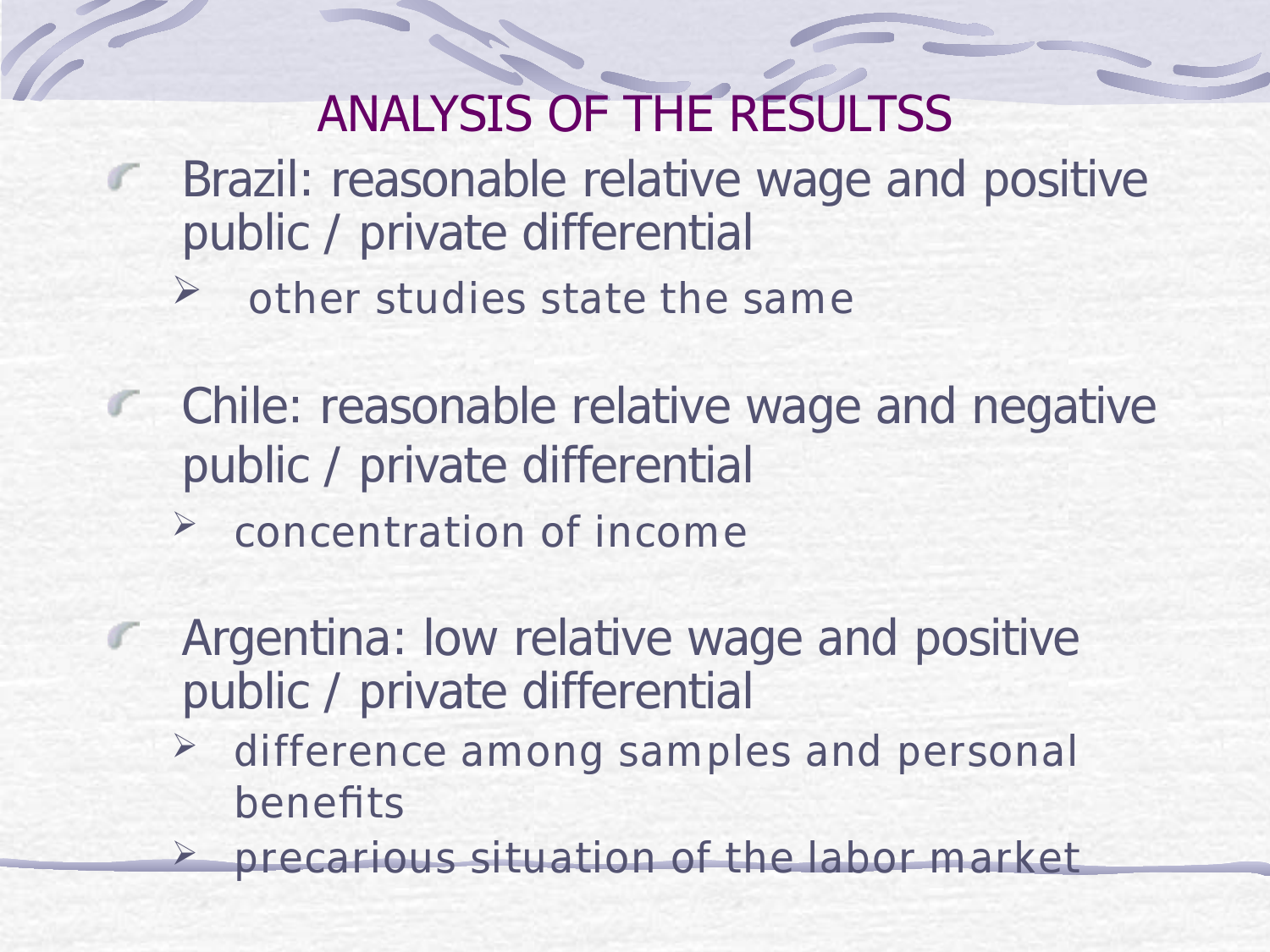

# ANALYSIS OF THE RESULTSS
Brazil: reasonable relative wage and positive public / private differential
 other studies state the same

Chile: reasonable relative wage and negative public / private differential
concentration of income

Argentina: low relative wage and positive public / private differential
difference among samples and personal benefits
precarious situation of the labor market